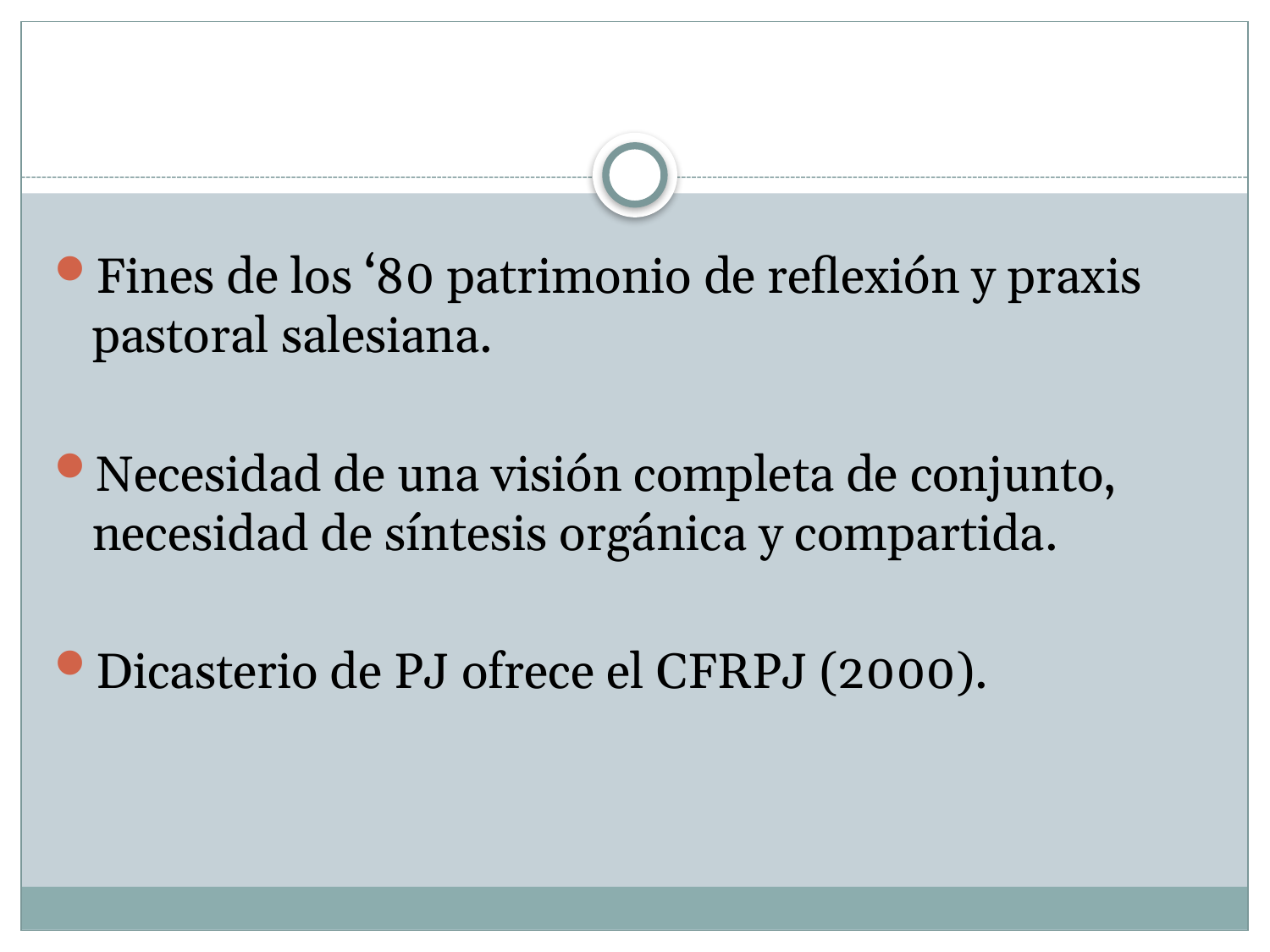

Fines de los ‘80 patrimonio de reflexión y praxis pastoral salesiana.

Necesidad de una visión completa de conjunto, necesidad de síntesis orgánica y compartida.

Dicasterio de PJ ofrece el CFRPJ (2000).